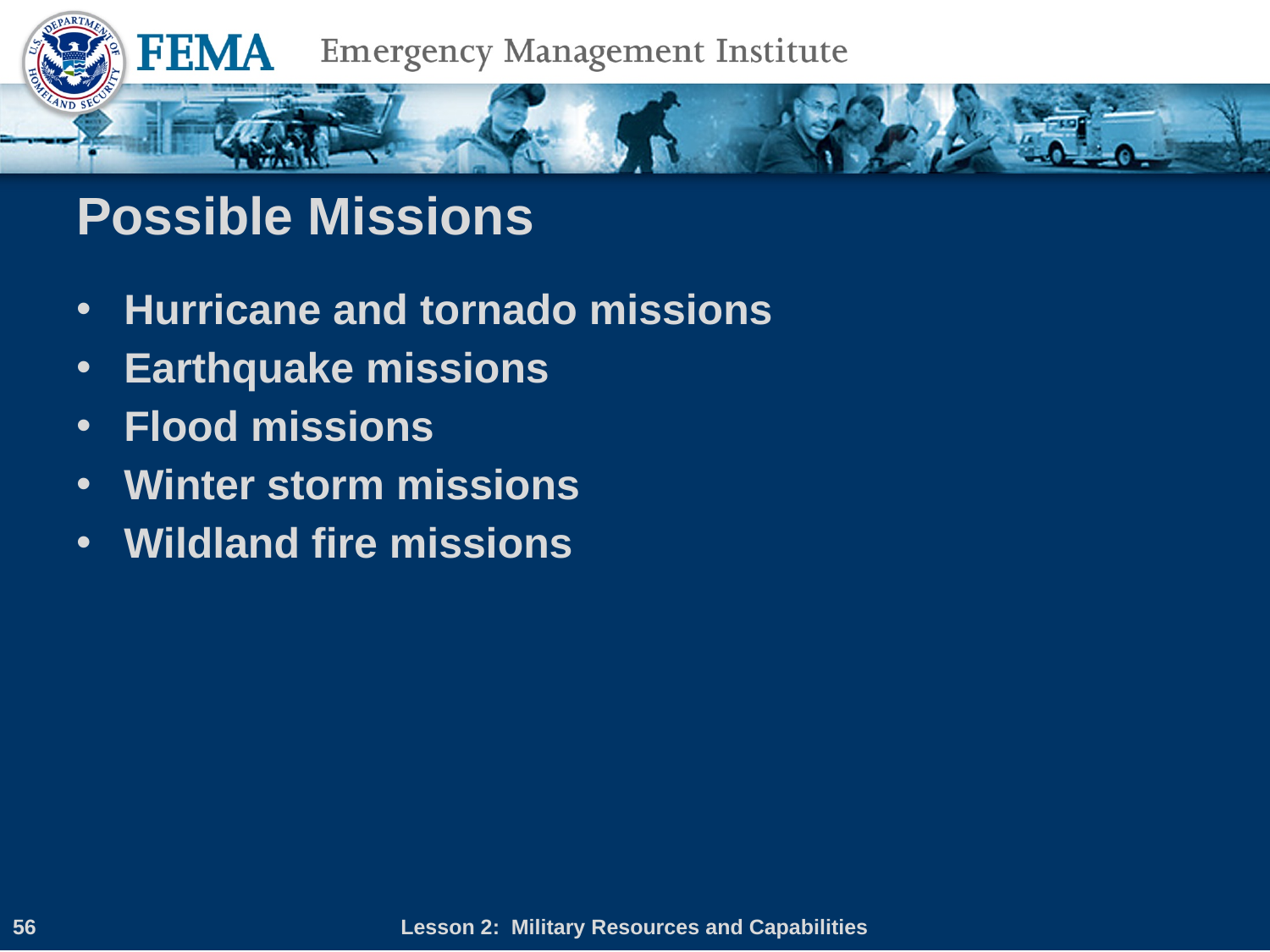

# Possible Missions
Hurricane and tornado missions
Earthquake missions
Flood missions
Winter storm missions
Wildland fire missions
56
Lesson 2:  Military Resources and Capabilities